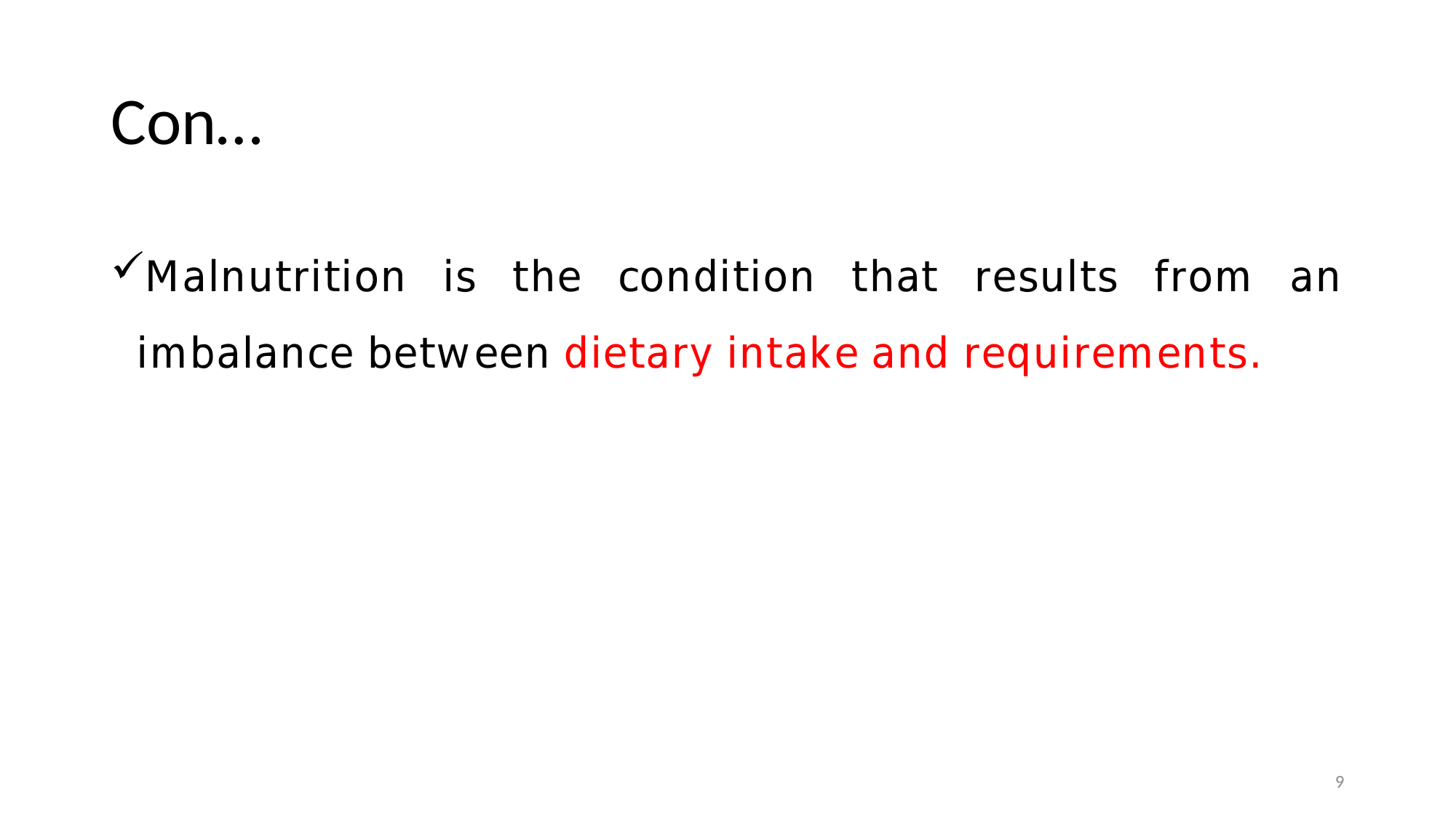

# Con…
Malnutrition is the condition that results from an imbalance between dietary intake and requirements.

9